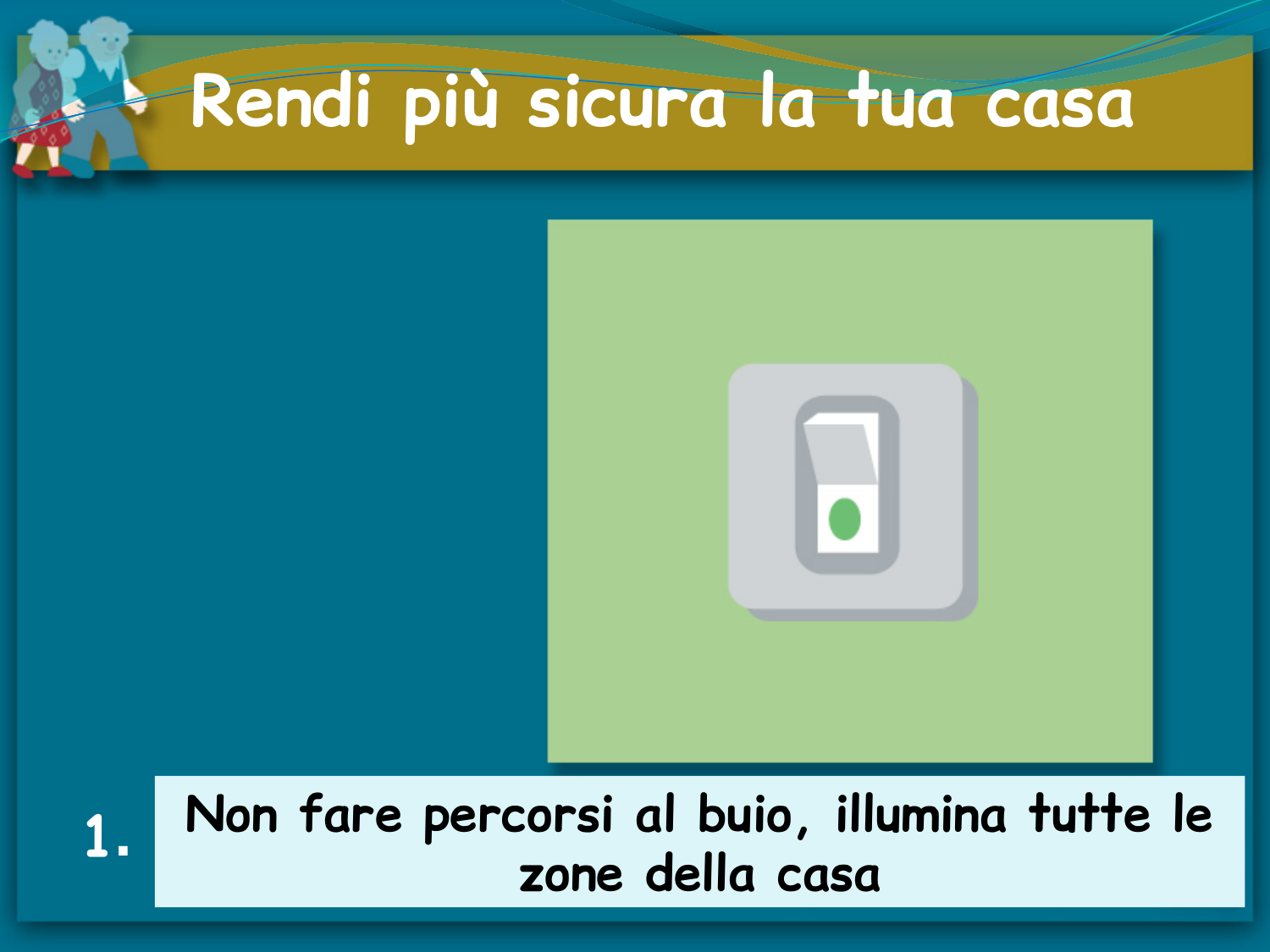

Rendi più sicura la tua casa
Non fare percorsi al buio, illumina tutte le zone della casa
1.